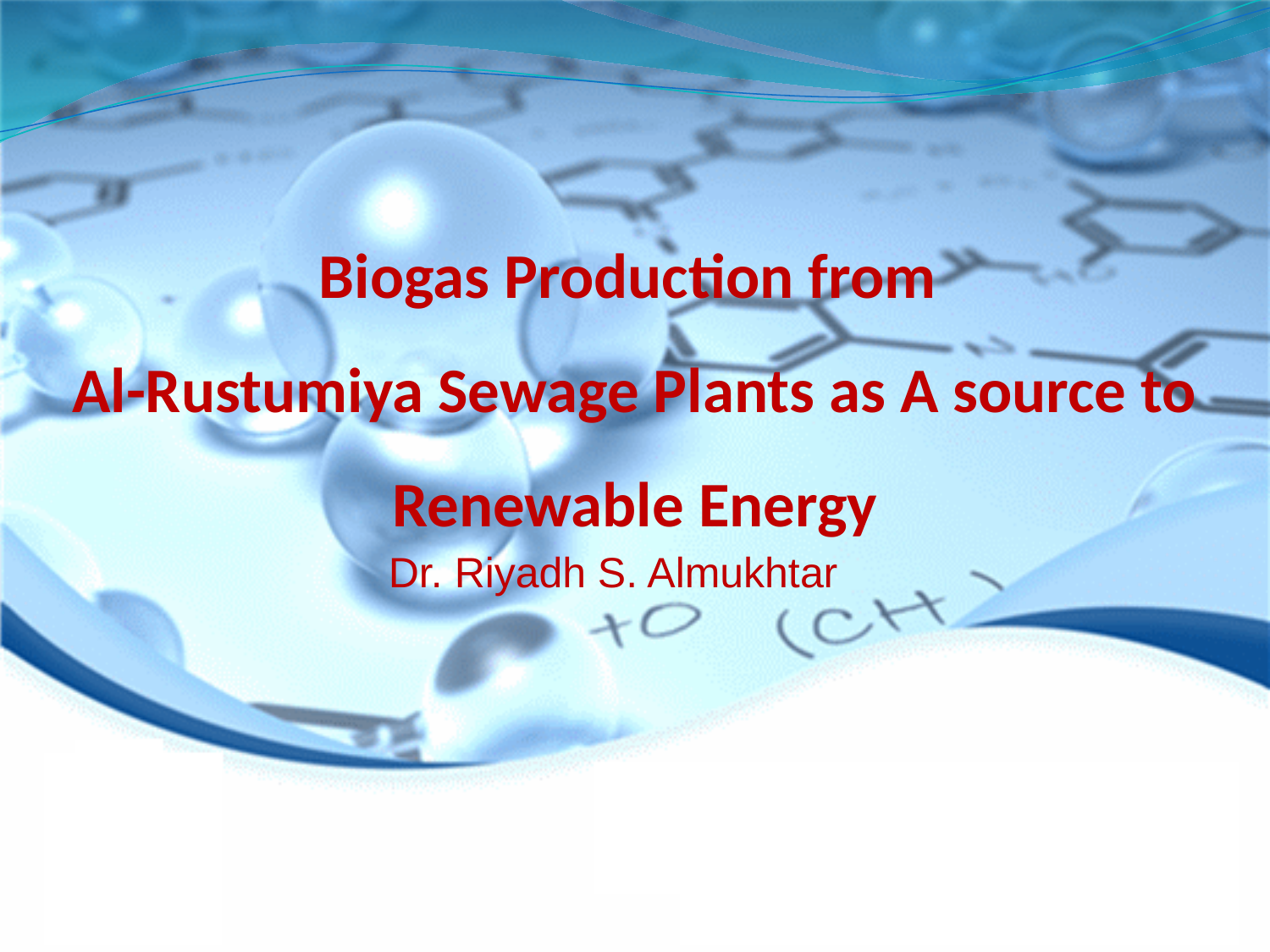

# Biogas Production from Al-Rustumiya Sewage Plants as A source to Renewable Energy
Dr. Riyadh S. Almukhtar